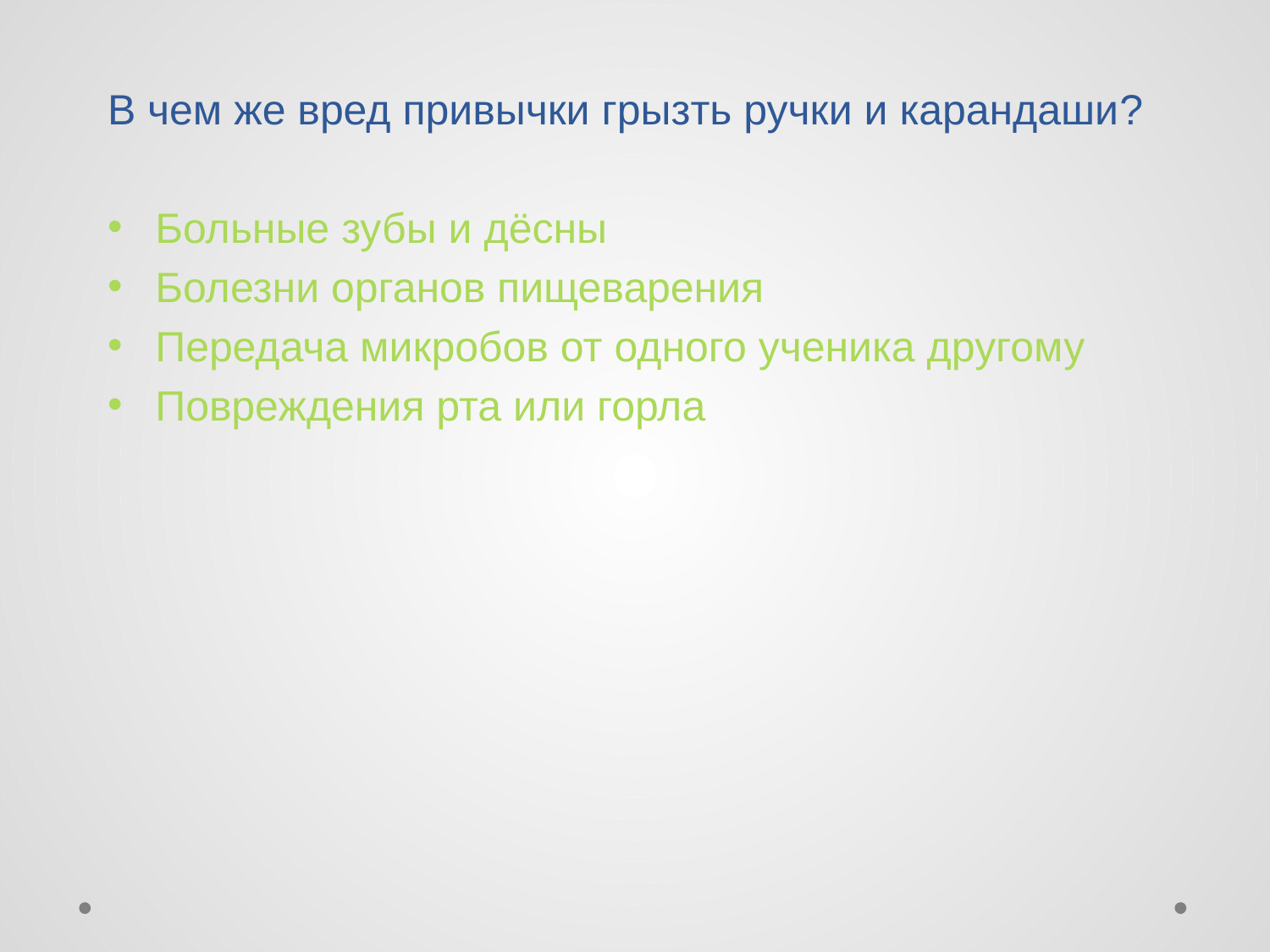

В чем же вред привычки грызть ручки и карандаши?

Больные зубы и дёсны
Болезни органов пищеварения
Передача микробов от одного ученика другому
Повреждения рта или горла